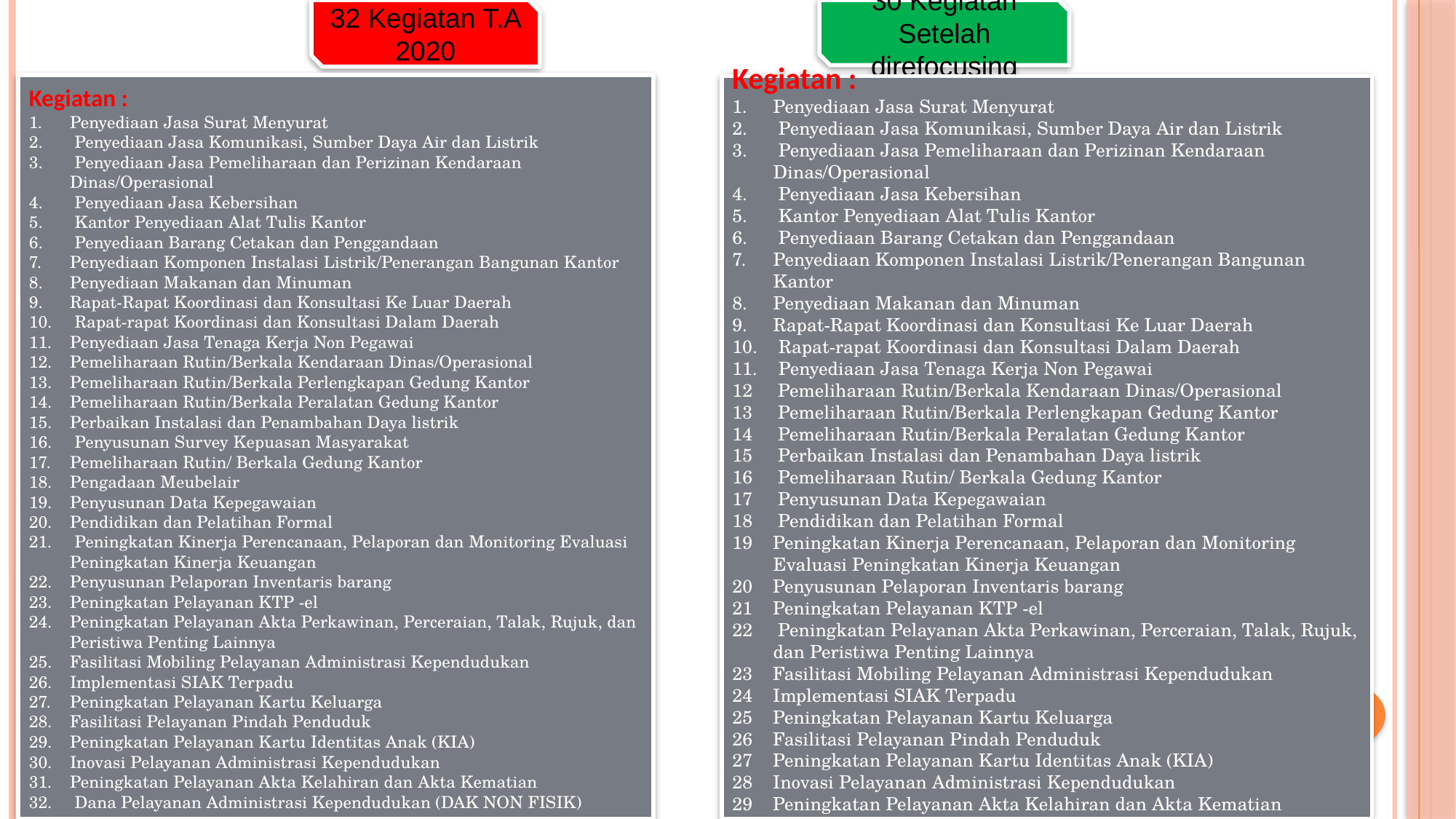

32 Kegiatan T.A 2020
30 Kegiatan Setelah direfocusing
Kegiatan :
Penyediaan Jasa Surat Menyurat
 Penyediaan Jasa Komunikasi, Sumber Daya Air dan Listrik
 Penyediaan Jasa Pemeliharaan dan Perizinan Kendaraan Dinas/Operasional
 Penyediaan Jasa Kebersihan
 Kantor Penyediaan Alat Tulis Kantor
 Penyediaan Barang Cetakan dan Penggandaan
Penyediaan Komponen Instalasi Listrik/Penerangan Bangunan Kantor
Penyediaan Makanan dan Minuman
Rapat-Rapat Koordinasi dan Konsultasi Ke Luar Daerah
 Rapat-rapat Koordinasi dan Konsultasi Dalam Daerah
Penyediaan Jasa Tenaga Kerja Non Pegawai
Pemeliharaan Rutin/Berkala Kendaraan Dinas/Operasional
Pemeliharaan Rutin/Berkala Perlengkapan Gedung Kantor
Pemeliharaan Rutin/Berkala Peralatan Gedung Kantor
Perbaikan Instalasi dan Penambahan Daya listrik
 Penyusunan Survey Kepuasan Masyarakat
Pemeliharaan Rutin/ Berkala Gedung Kantor
Pengadaan Meubelair
Penyusunan Data Kepegawaian
Pendidikan dan Pelatihan Formal
 Peningkatan Kinerja Perencanaan, Pelaporan dan Monitoring Evaluasi Peningkatan Kinerja Keuangan
Penyusunan Pelaporan Inventaris barang
Peningkatan Pelayanan KTP -el
Peningkatan Pelayanan Akta Perkawinan, Perceraian, Talak, Rujuk, dan Peristiwa Penting Lainnya
Fasilitasi Mobiling Pelayanan Administrasi Kependudukan
Implementasi SIAK Terpadu
Peningkatan Pelayanan Kartu Keluarga
Fasilitasi Pelayanan Pindah Penduduk
Peningkatan Pelayanan Kartu Identitas Anak (KIA)
Inovasi Pelayanan Administrasi Kependudukan
Peningkatan Pelayanan Akta Kelahiran dan Akta Kematian
 Dana Pelayanan Administrasi Kependudukan (DAK NON FISIK)
Kegiatan :
Penyediaan Jasa Surat Menyurat
 Penyediaan Jasa Komunikasi, Sumber Daya Air dan Listrik
 Penyediaan Jasa Pemeliharaan dan Perizinan Kendaraan Dinas/Operasional
 Penyediaan Jasa Kebersihan
 Kantor Penyediaan Alat Tulis Kantor
 Penyediaan Barang Cetakan dan Penggandaan
Penyediaan Komponen Instalasi Listrik/Penerangan Bangunan Kantor
Penyediaan Makanan dan Minuman
Rapat-Rapat Koordinasi dan Konsultasi Ke Luar Daerah
 Rapat-rapat Koordinasi dan Konsultasi Dalam Daerah
 Penyediaan Jasa Tenaga Kerja Non Pegawai
12     Pemeliharaan Rutin/Berkala Kendaraan Dinas/Operasional
13     Pemeliharaan Rutin/Berkala Perlengkapan Gedung Kantor
14     Pemeliharaan Rutin/Berkala Peralatan Gedung Kantor
15     Perbaikan Instalasi dan Penambahan Daya listrik
16     Pemeliharaan Rutin/ Berkala Gedung Kantor
17     Penyusunan Data Kepegawaian
18     Pendidikan dan Pelatihan Formal
19    Peningkatan Kinerja Perencanaan, Pelaporan dan Monitoring Evaluasi Peningkatan Kinerja Keuangan
20    Penyusunan Pelaporan Inventaris barang
21    Peningkatan Pelayanan KTP -el
22     Peningkatan Pelayanan Akta Perkawinan, Perceraian, Talak, Rujuk, dan Peristiwa Penting Lainnya
23    Fasilitasi Mobiling Pelayanan Administrasi Kependudukan
24    Implementasi SIAK Terpadu
25    Peningkatan Pelayanan Kartu Keluarga
26    Fasilitasi Pelayanan Pindah Penduduk
27    Peningkatan Pelayanan Kartu Identitas Anak (KIA)
28    Inovasi Pelayanan Administrasi Kependudukan
29    Peningkatan Pelayanan Akta Kelahiran dan Akta Kematian
30   Dana Pelayanan Administrasi Kependudukan